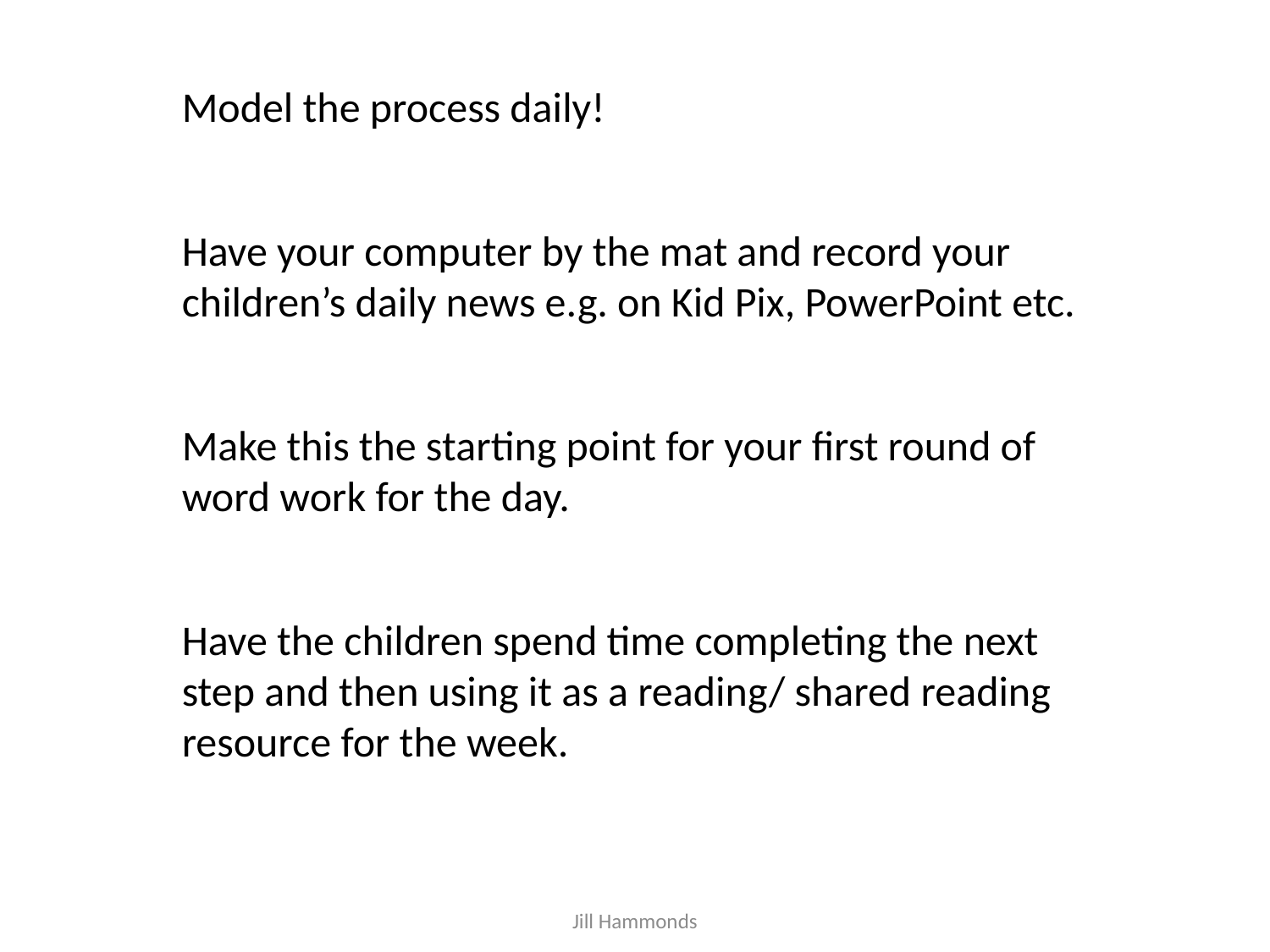

Model the process daily!

Have your computer by the mat and record your children’s daily news e.g. on Kid Pix, PowerPoint etc.

Make this the starting point for your first round of word work for the day.

Have the children spend time completing the next step and then using it as a reading/ shared reading resource for the week.

Jill Hammonds